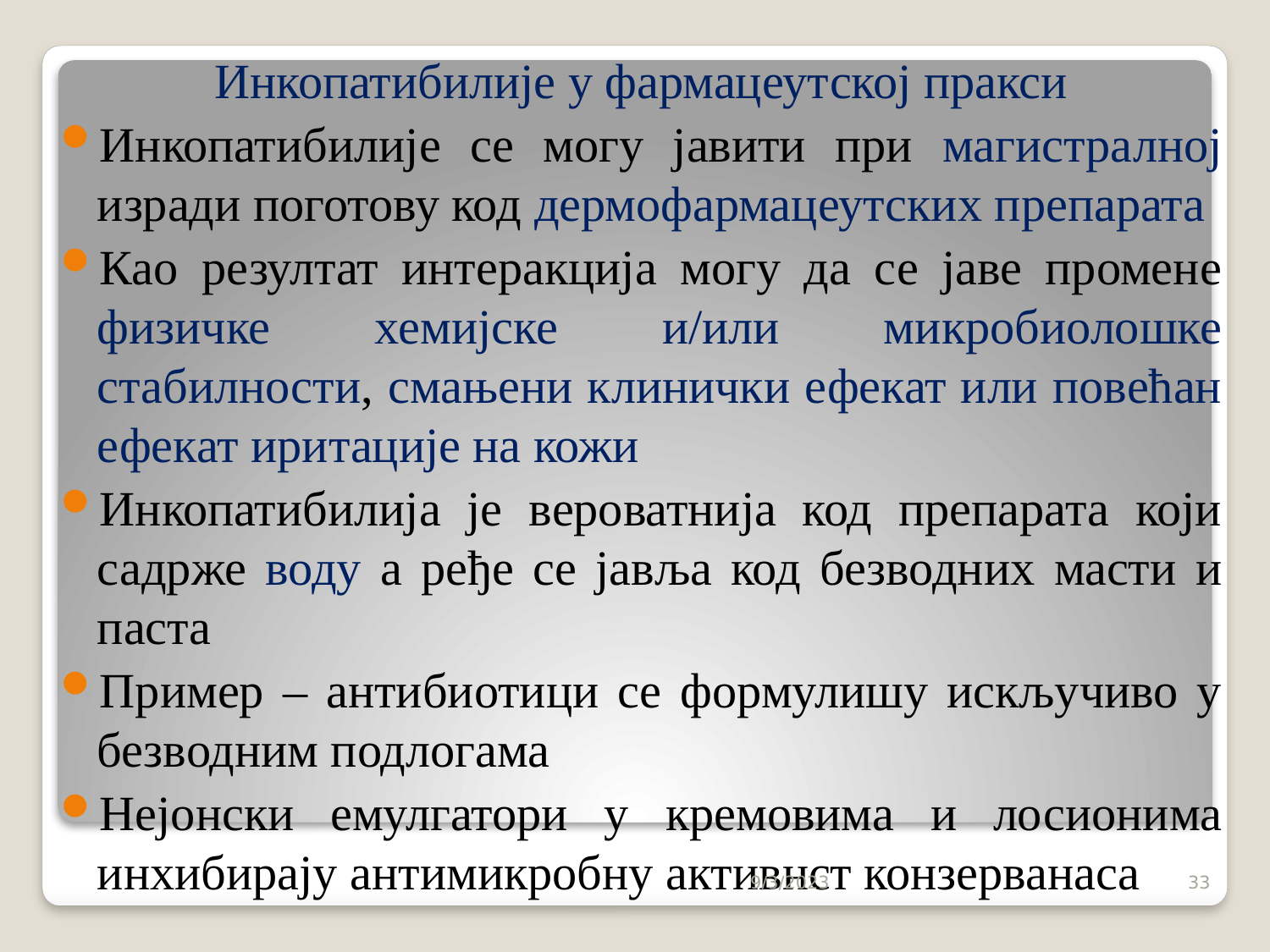

Инкопатибилије у фармацеутској пракси
Инкопатибилије се могу јавити при магистралној изради поготову код дермофармацеутских препарата
Као резултат интеракција могу да се јаве промене физичке хемијске и/или микробиолошке стабилности, смањени клинички ефекат или повећан ефекат иритације на кожи
Инкопатибилија је вероватнија код препарата који садрже воду а ређе се јавља код безводних масти и паста
Пример – антибиотици се формулишу искључиво у безводним подлогама
Нејонски емулгатори у кремовима и лосионима инхибирају антимикробну активнст конзерванаса
9/3/2023
33